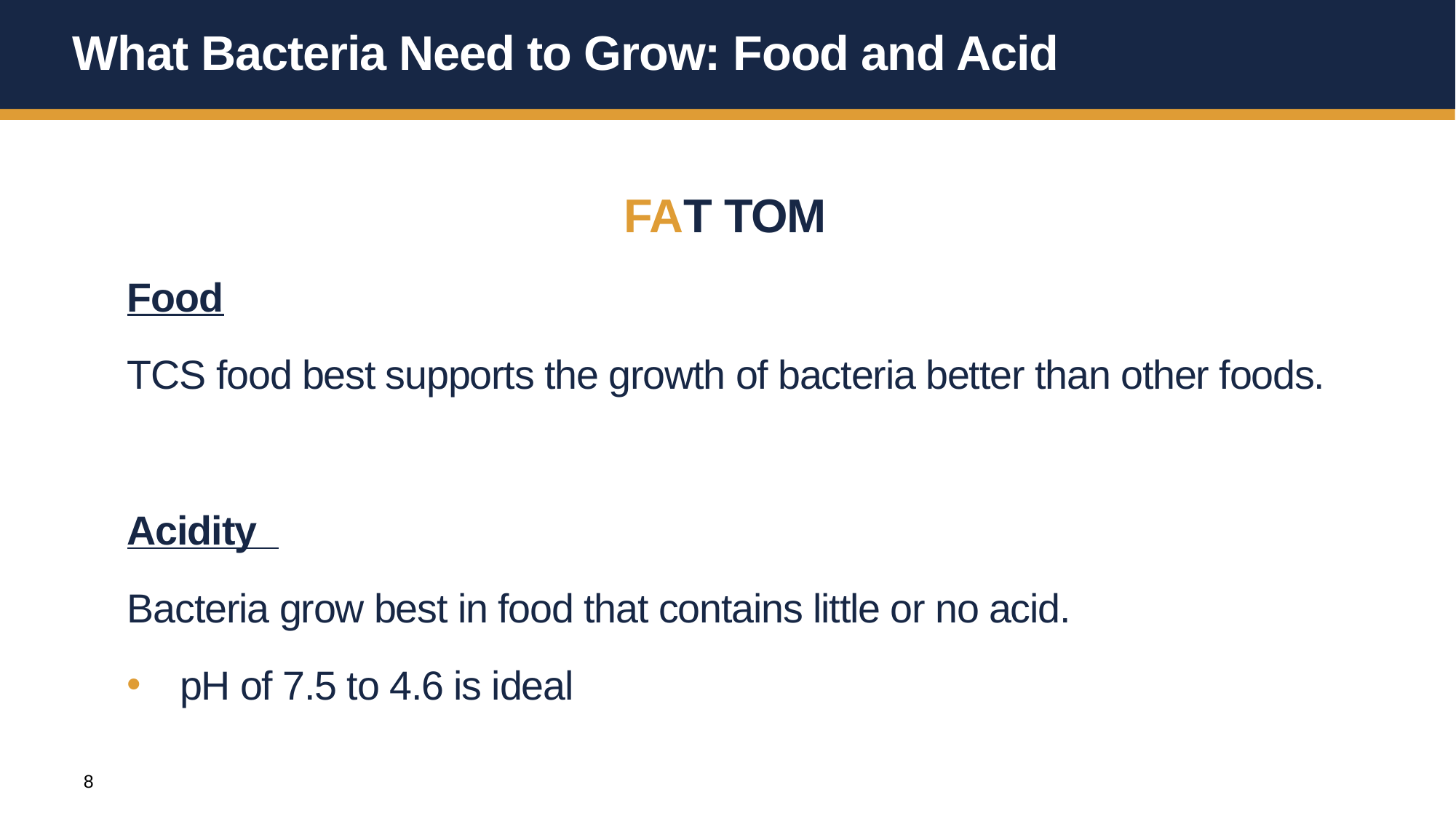

# What Bacteria Need to Grow: Food and Acid
FAT TOM
Food
TCS food best supports the growth of bacteria better than other foods.

Acidity
Bacteria grow best in food that contains little or no acid.
pH of 7.5 to 4.6 is ideal

8